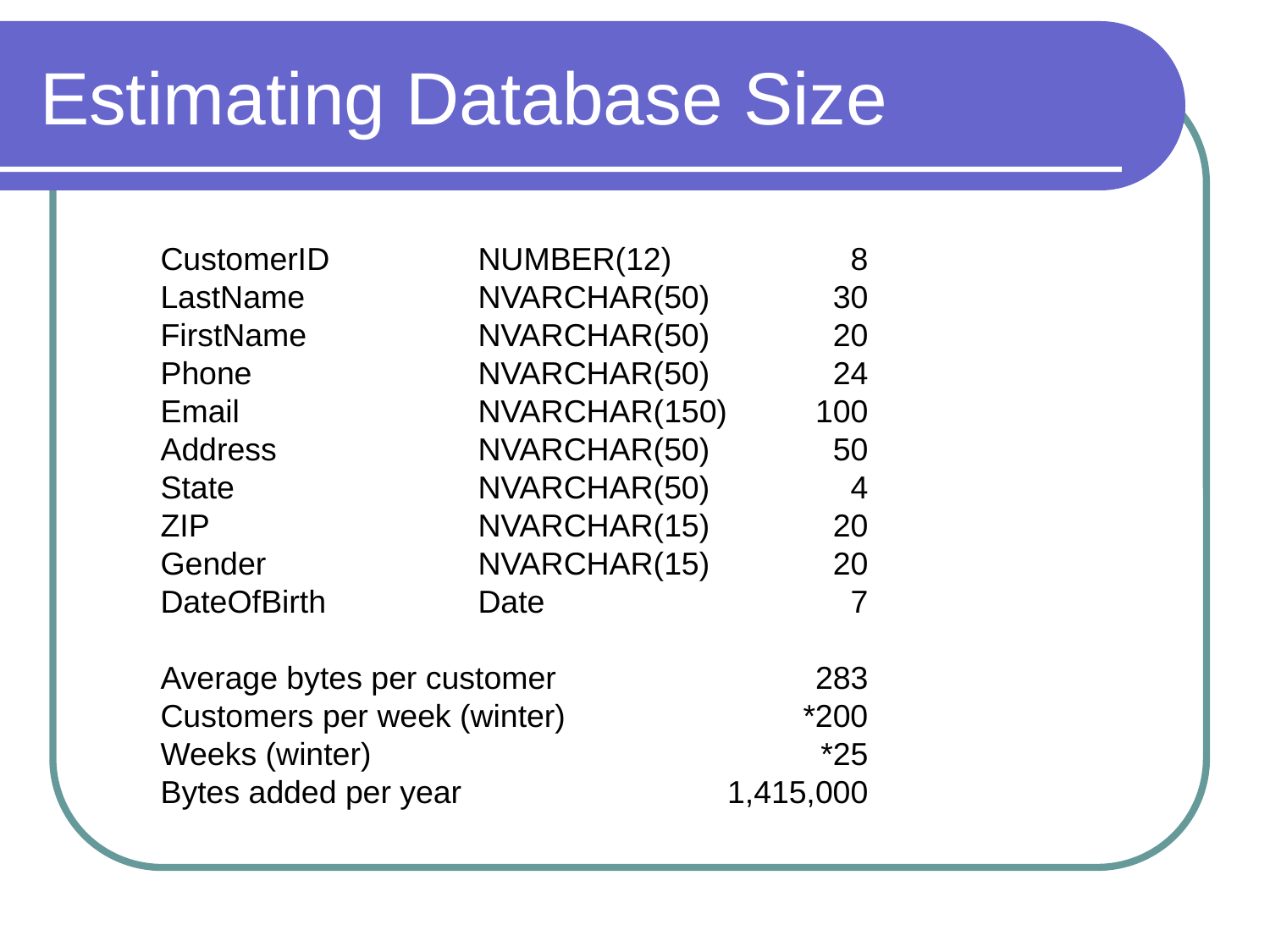

# Estimating Database Size
CustomerID	NUMBER(12)	8
LastName	NVARCHAR(50)	30
FirstName	NVARCHAR(50)	20
Phone	NVARCHAR(50)	24
Email	NVARCHAR(150)	100
Address	NVARCHAR(50)	50
State	NVARCHAR(50)	4
ZIP	NVARCHAR(15)	20
Gender	NVARCHAR(15)	20
DateOfBirth	Date	7

Average bytes per customer	283
Customers per week (winter)	*200
Weeks (winter)		*25
Bytes added per year		1,415,000